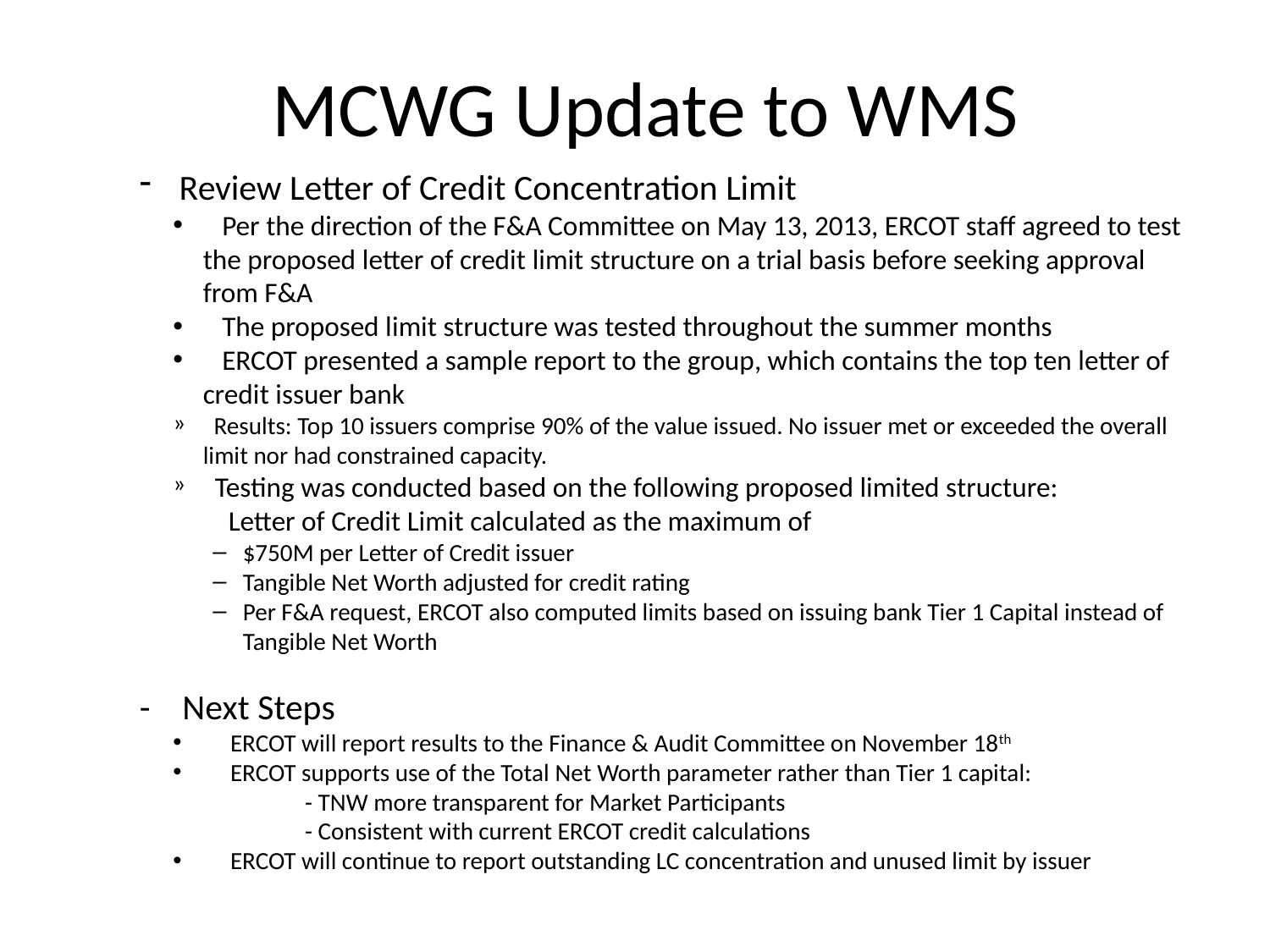

MCWG Update to WMS
Review Letter of Credit Concentration Limit
   Per the direction of the F&A Committee on May 13, 2013, ERCOT staff agreed to test the proposed letter of credit limit structure on a trial basis before seeking approval from F&A
   The proposed limit structure was tested throughout the summer months
   ERCOT presented a sample report to the group, which contains the top ten letter of  credit issuer bank
  Results: Top 10 issuers comprise 90% of the value issued. No issuer met or exceeded the overall limit nor had constrained capacity.
  Testing was conducted based on the following proposed limited structure:
    Letter of Credit Limit calculated as the maximum of
$750M per Letter of Credit issuer
Tangible Net Worth adjusted for credit rating
Per F&A request, ERCOT also computed limits based on issuing bank Tier 1 Capital instead of Tangible Net Worth

-    Next Steps
     ERCOT will report results to the Finance & Audit Committee on November 18th
     ERCOT supports use of the Total Net Worth parameter rather than Tier 1 capital:
	       - TNW more transparent for Market Participants
	       - Consistent with current ERCOT credit calculations
     ERCOT will continue to report outstanding LC concentration and unused limit by issuer